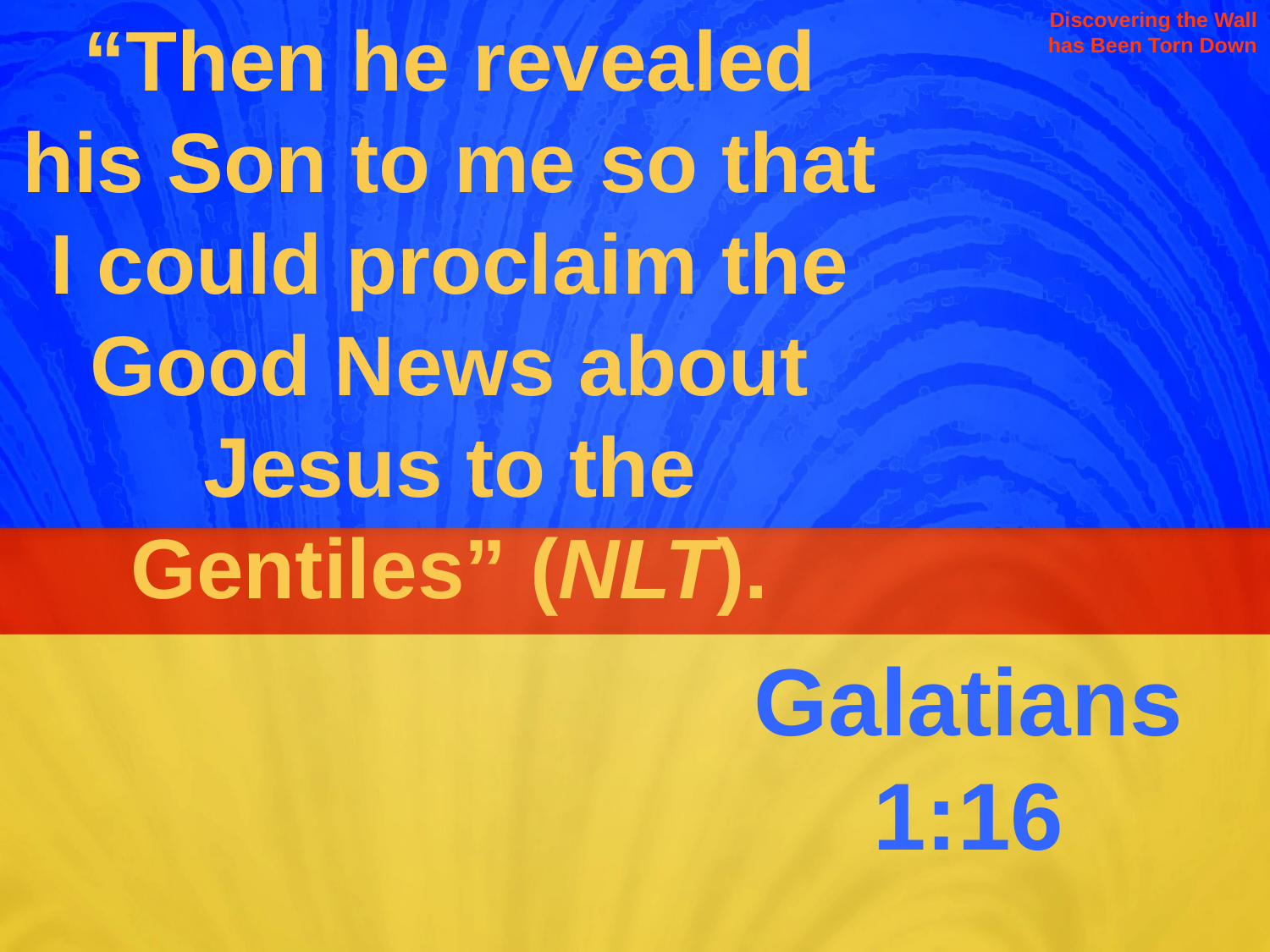

“Then he revealed his Son to me so that I could proclaim the Good News about Jesus to the Gentiles” (NLT).
Discovering the Wall has Been Torn Down
Galatians 1:16